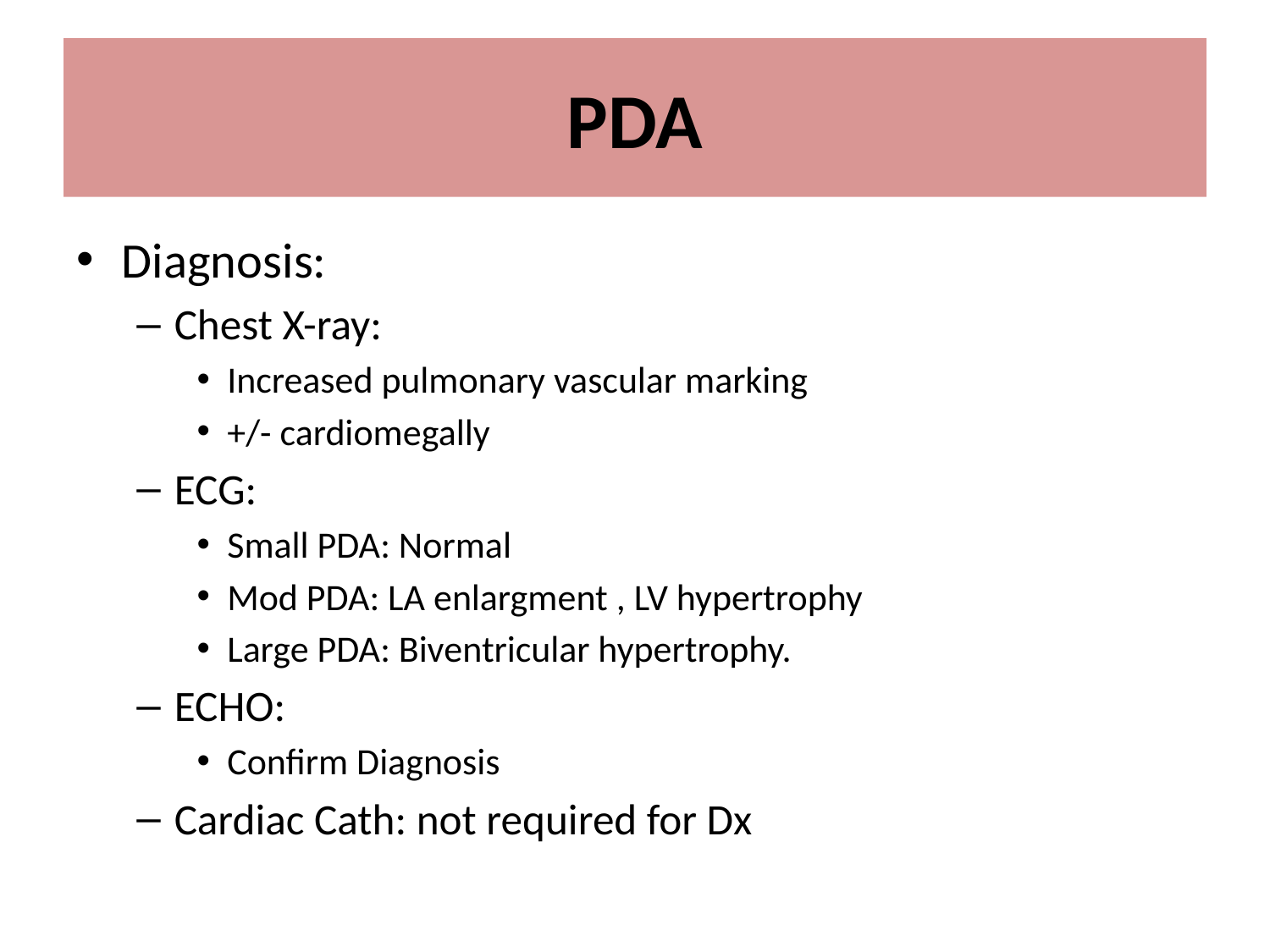

# PDA
Diagnosis:
Chest X-ray:
Increased pulmonary vascular marking
+/- cardiomegally
ECG:
Small PDA: Normal
Mod PDA: LA enlargment , LV hypertrophy
Large PDA: Biventricular hypertrophy.
ECHO:
Confirm Diagnosis
Cardiac Cath: not required for Dx